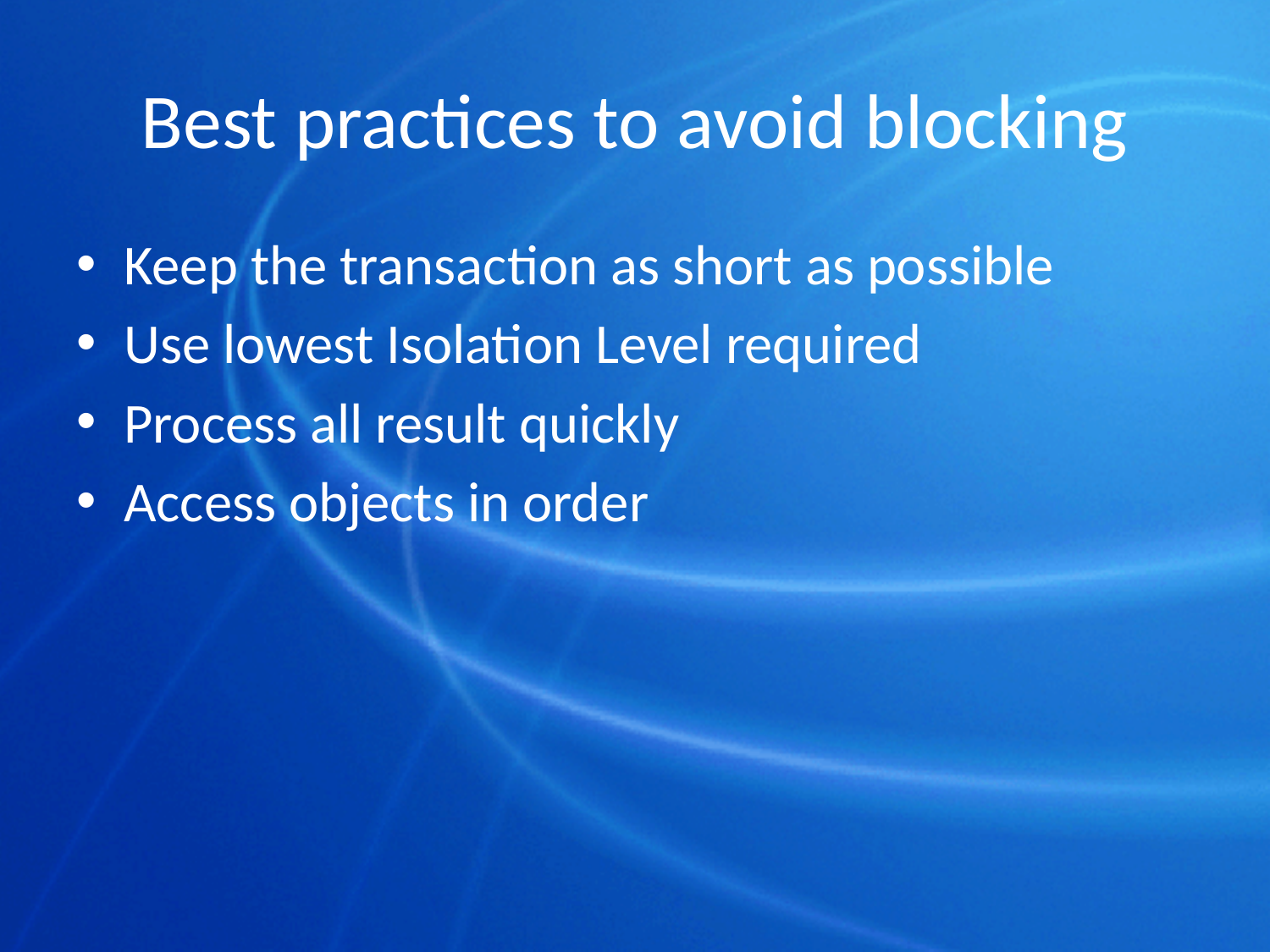

# Best practices to avoid blocking
Keep the transaction as short as possible
Use lowest Isolation Level required
Process all result quickly
Access objects in order
19